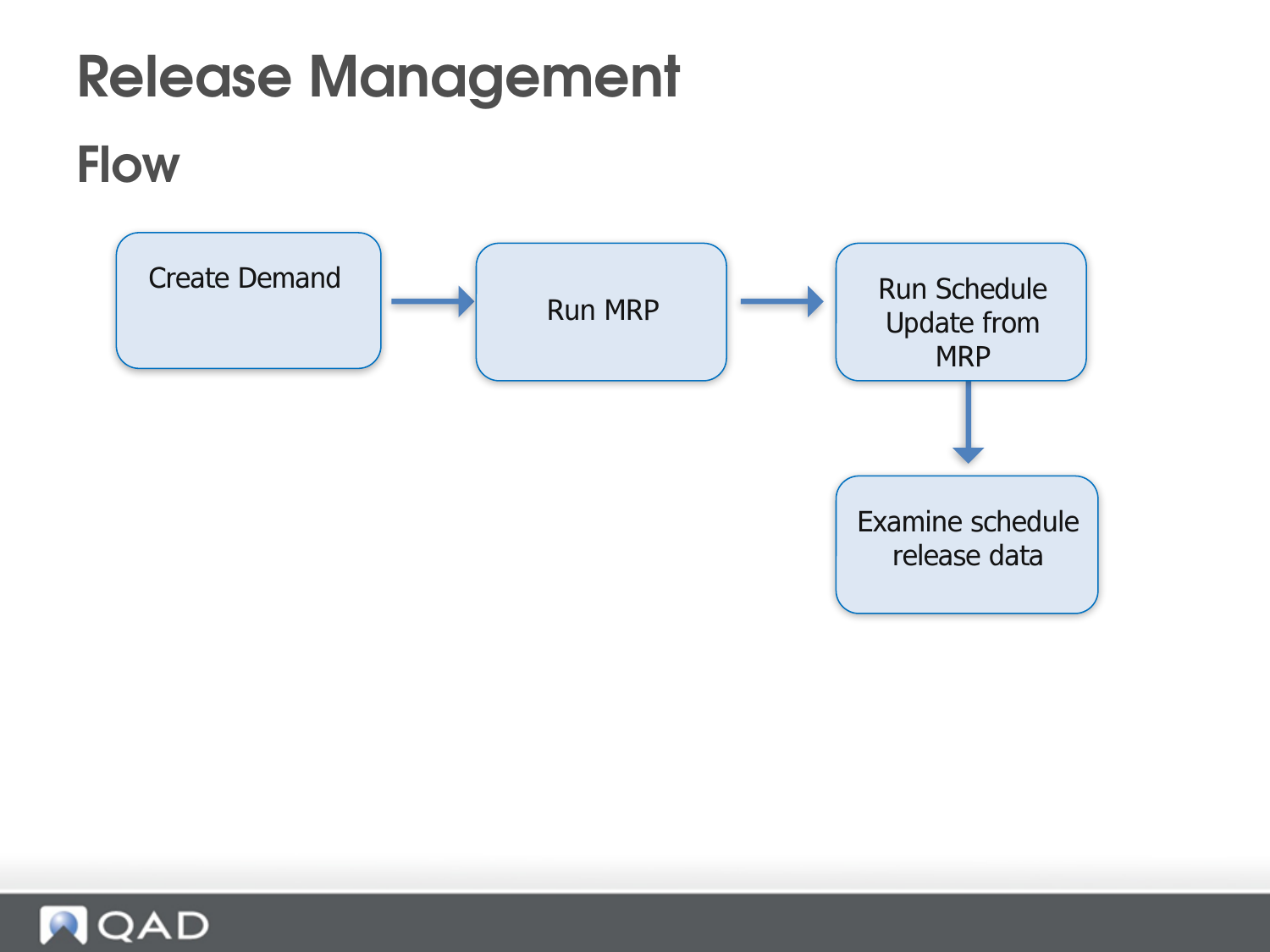

# Release Management
Flow

Create Demand

Run MRP

Run Schedule Update from MRP

Examine schedule release data